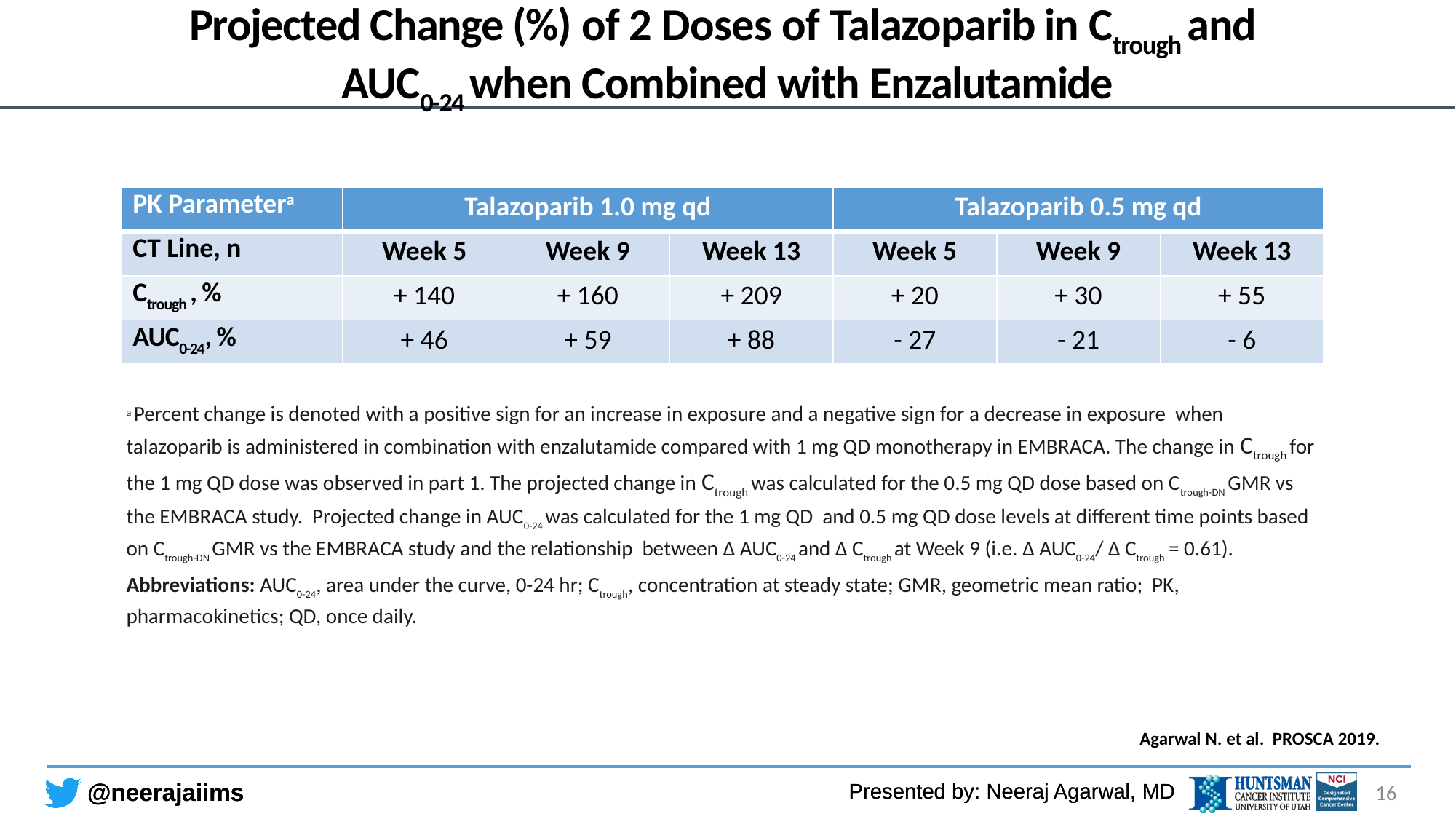

# Projected Change (%) of 2 Doses of Talazoparib in Ctrough and AUC0-24 when Combined with Enzalutamide
| PK Parametera | Talazoparib 1.0 mg qd |  |  | Talazoparib 0.5 mg qd |  |  |
| --- | --- | --- | --- | --- | --- | --- |
| CT Line, n | Week 5 | Week 9 | Week 13 | Week 5 | Week 9 | Week 13 |
| Ctrough , % | + 140 | + 160 | + 209 | + 20 | + 30 | + 55 |
| AUC0-24, % | + 46 | + 59 | + 88 | - 27 | - 21 | - 6 |
a Percent change is denoted with a positive sign for an increase in exposure and a negative sign for a decrease in exposure  when talazoparib is administered in combination with enzalutamide compared with 1 mg QD monotherapy in EMBRACA. The change in Ctrough for the 1 mg QD dose was observed in part 1. The projected change in Ctrough was calculated for the 0.5 mg QD dose based on Ctrough-DN GMR vs the EMBRACA study.  Projected change in AUC0-24 was calculated for the 1 mg QD  and 0.5 mg QD dose levels at different time points based on Ctrough-DN GMR vs the EMBRACA study and the relationship  between ∆ AUC0-24 and ∆ Ctrough at Week 9 (i.e. ∆ AUC0-24/ ∆ Ctrough = 0.61).
Abbreviations: AUC0-24, area under the curve, 0-24 hr; Ctrough, concentration at steady state; GMR, geometric mean ratio;  PK, pharmacokinetics; QD, once daily.

Agarwal N. et al.  PROSCA 2019.
16